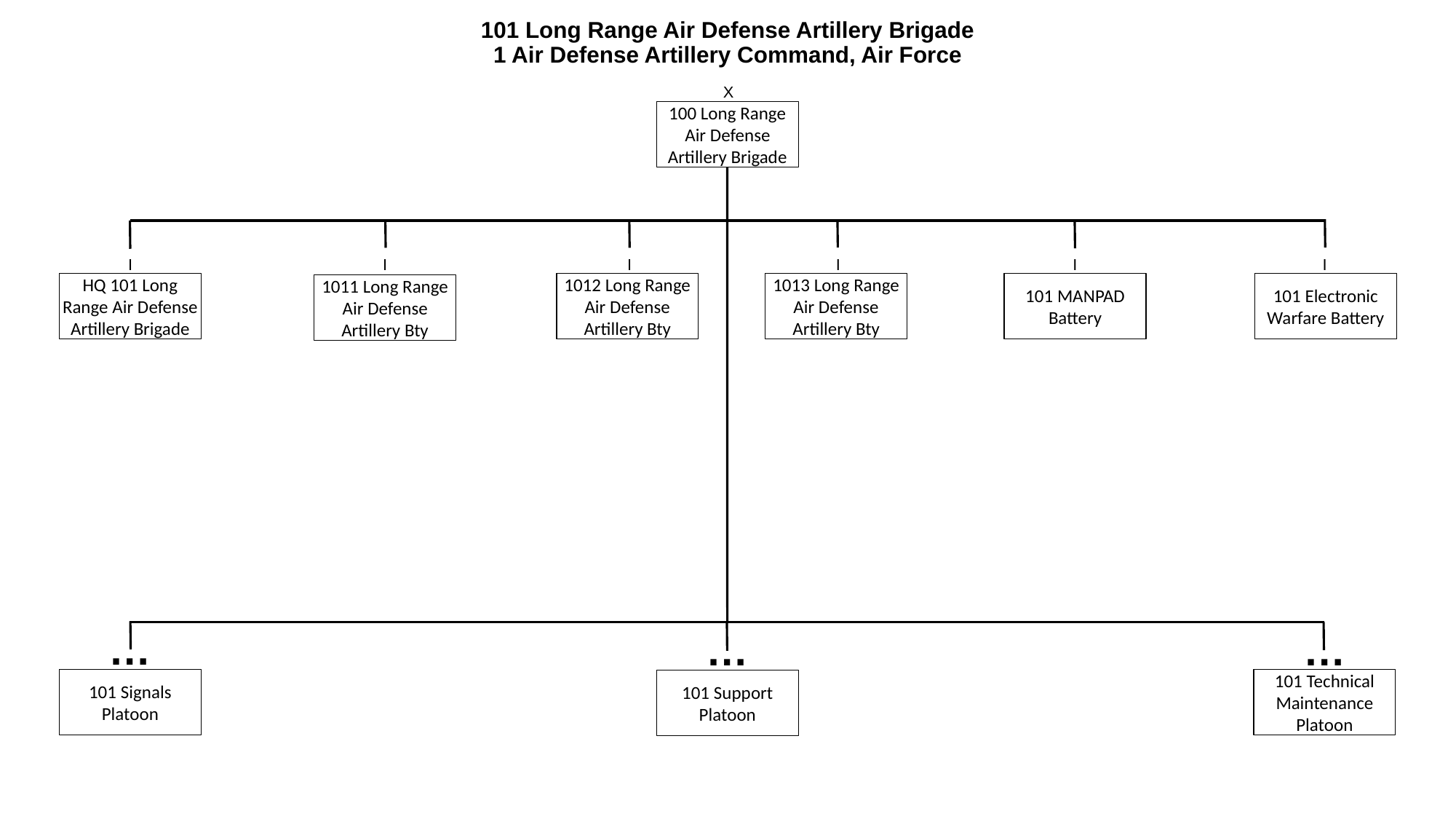

# 101 Long Range Air Defense Artillery Brigade 1 Air Defense Artillery Command, Air Force
X
100 Long Range Air Defense Artillery Brigade
I
I
I
I
I
I
HQ 101 Long Range Air Defense Artillery Brigade
1012 Long Range Air Defense Artillery Bty
1013 Long Range Air Defense Artillery Bty
101 MANPAD
Battery
101 Electronic Warfare Battery
1011 Long Range Air Defense Artillery Bty
…
…
…
101 Signals
Platoon
101 Technical Maintenance
Platoon
101 Support
Platoon